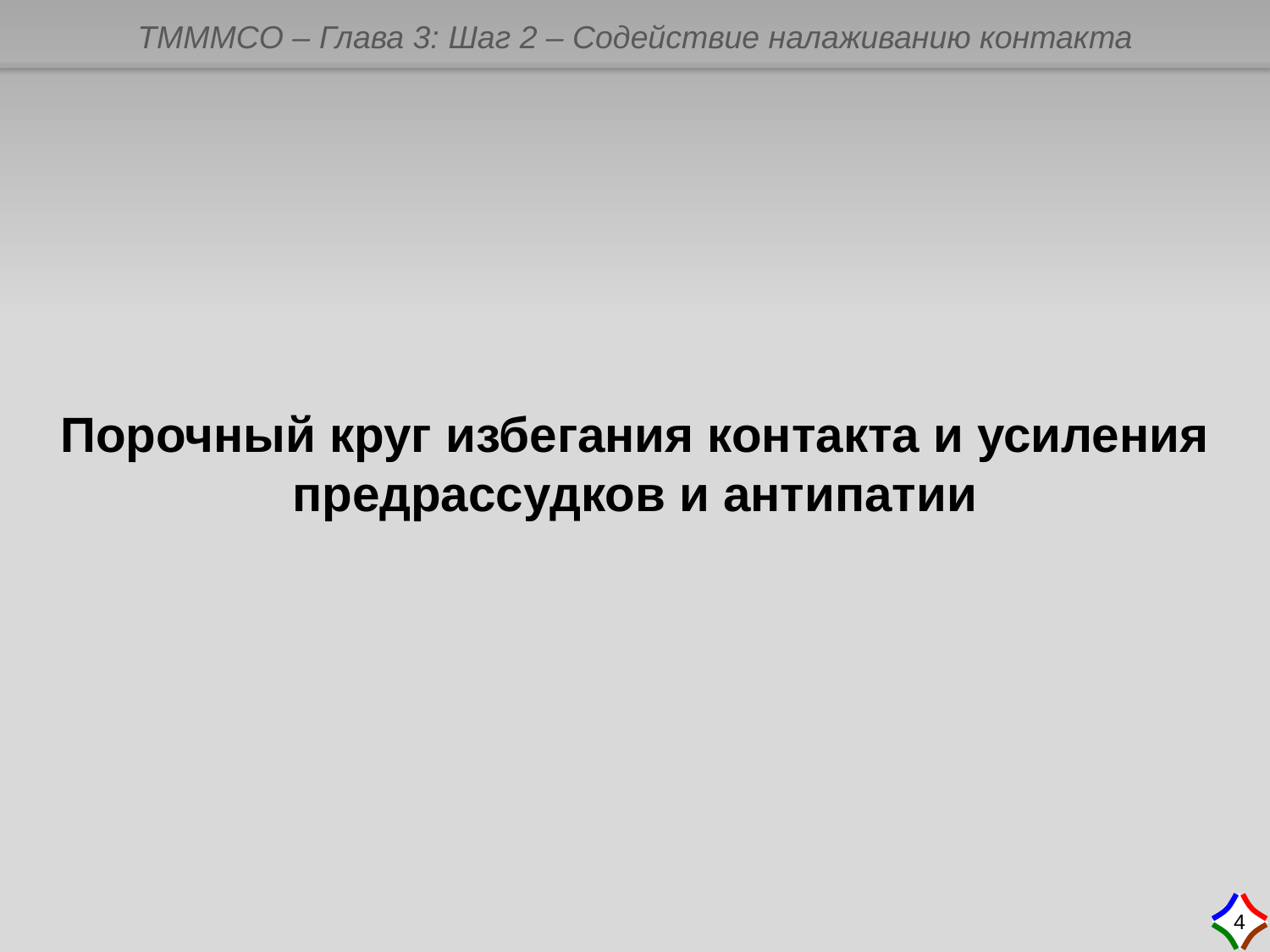

Порочный круг избегания контакта и усиления предрассудков и антипатии